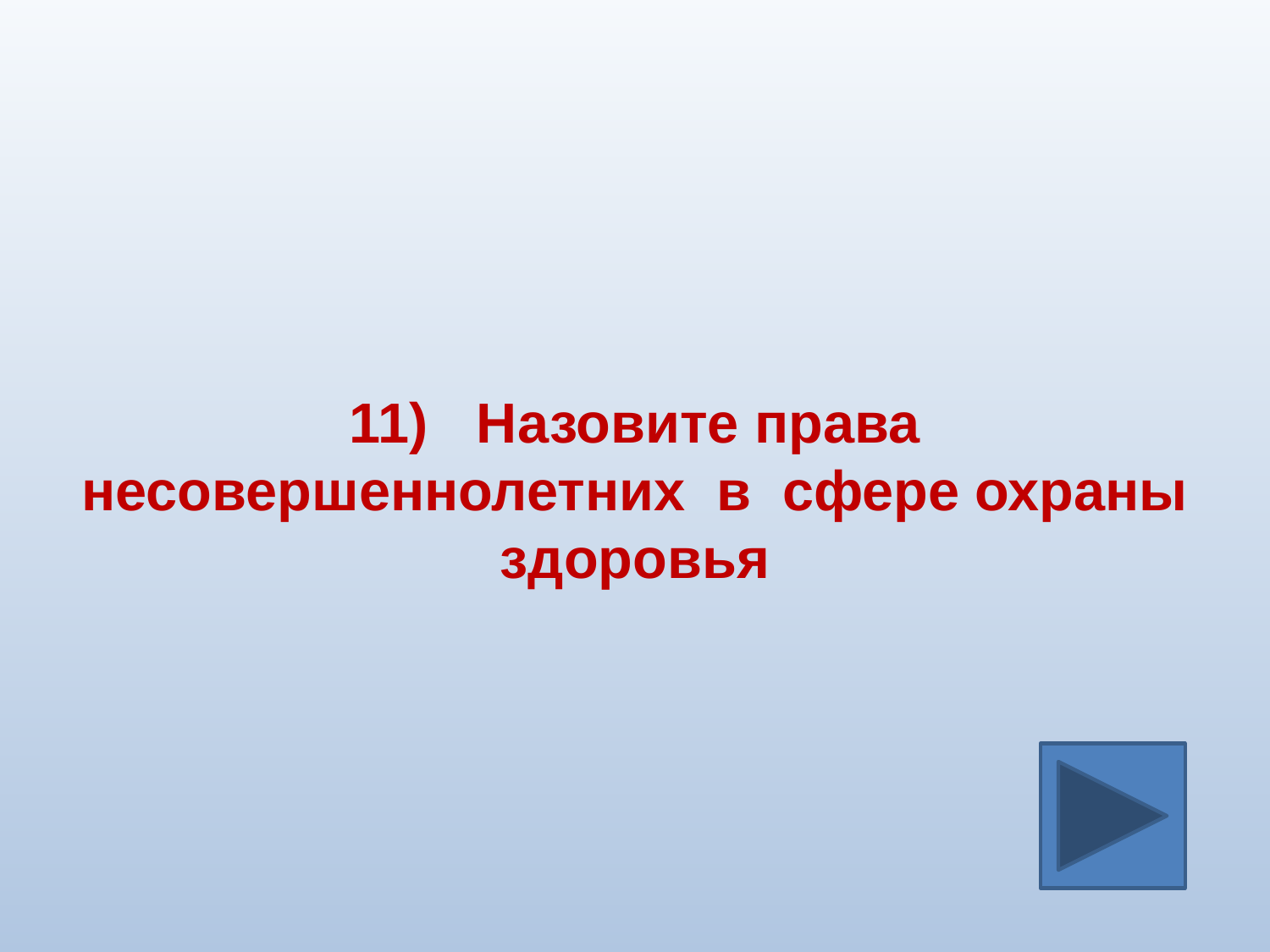

#

11)	Назовите права несовершеннолетних  в  сфере охраны здоровья